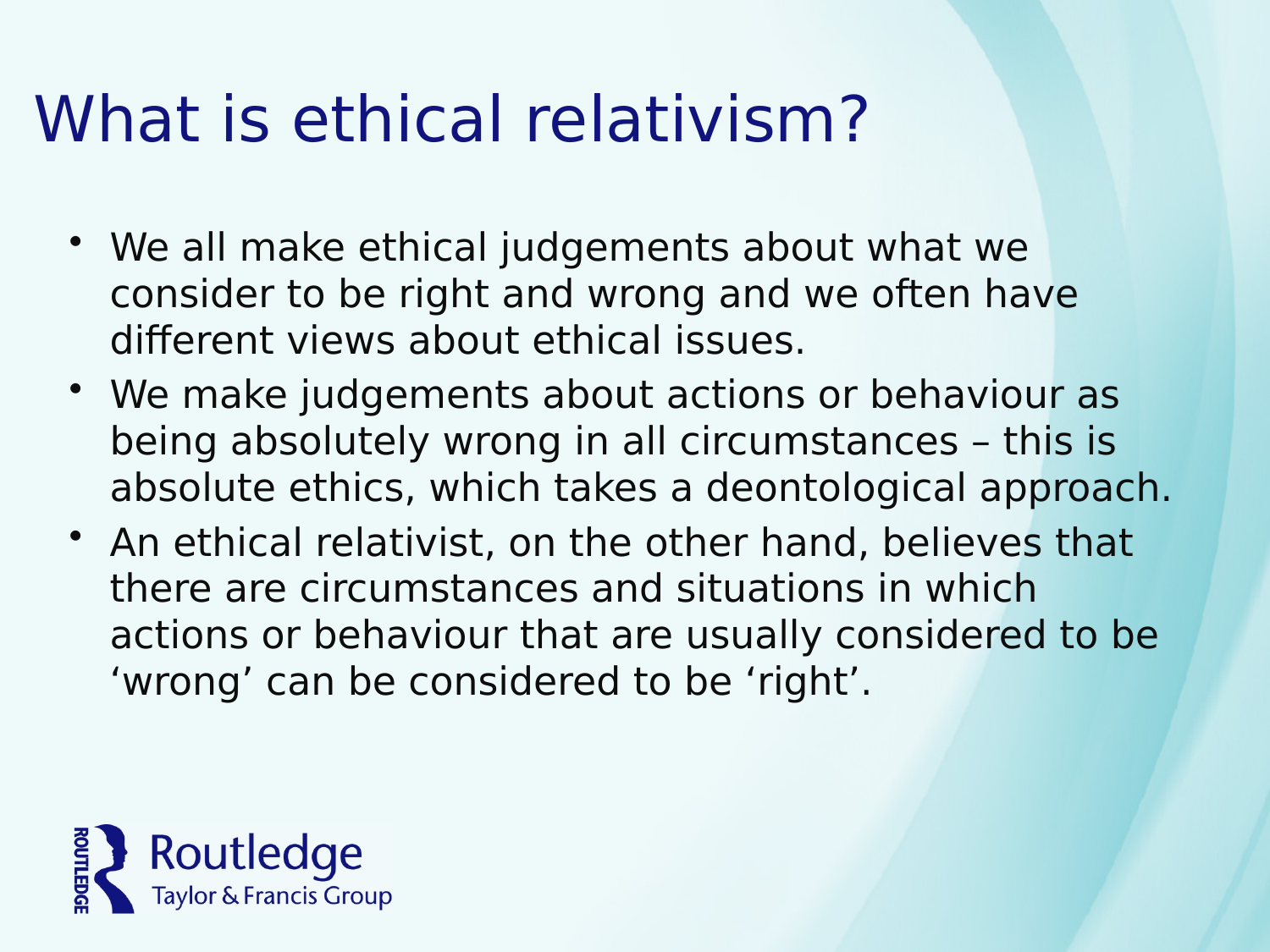

# What is ethical relativism?
We all make ethical judgements about what we consider to be right and wrong and we often have different views about ethical issues.
We make judgements about actions or behaviour as being absolutely wrong in all circumstances – this is absolute ethics, which takes a deontological approach.
An ethical relativist, on the other hand, believes that there are circumstances and situations in which actions or behaviour that are usually considered to be ‘wrong’ can be considered to be ‘right’.